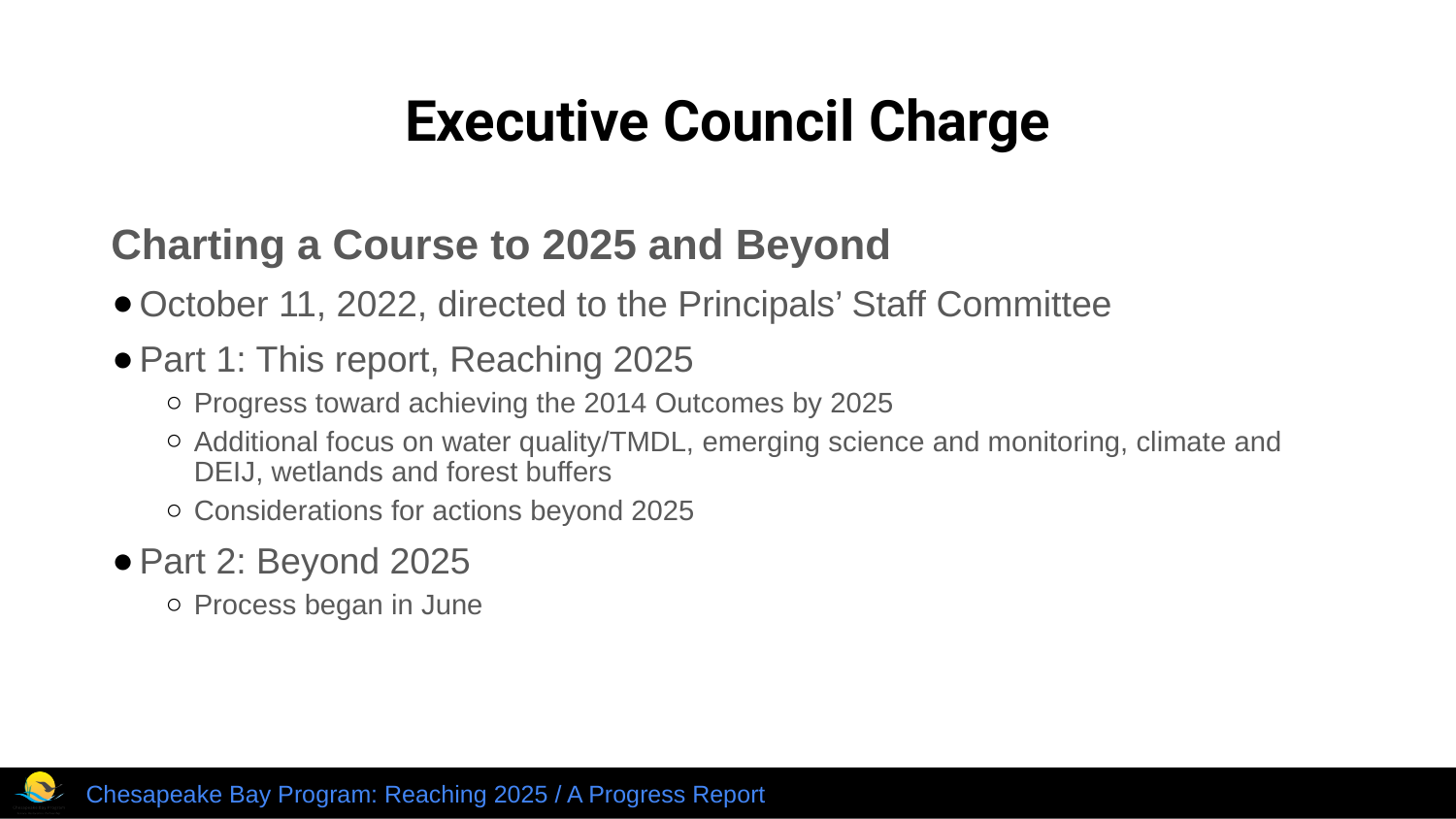

# Executive Council Charge
Charting a Course to 2025 and Beyond
October 11, 2022, directed to the Principals’ Staff Committee
Part 1: This report, Reaching 2025
Progress toward achieving the 2014 Outcomes by 2025
Additional focus on water quality/TMDL, emerging science and monitoring, climate and DEIJ, wetlands and forest buffers
Considerations for actions beyond 2025
Part 2: Beyond 2025
Process began in June